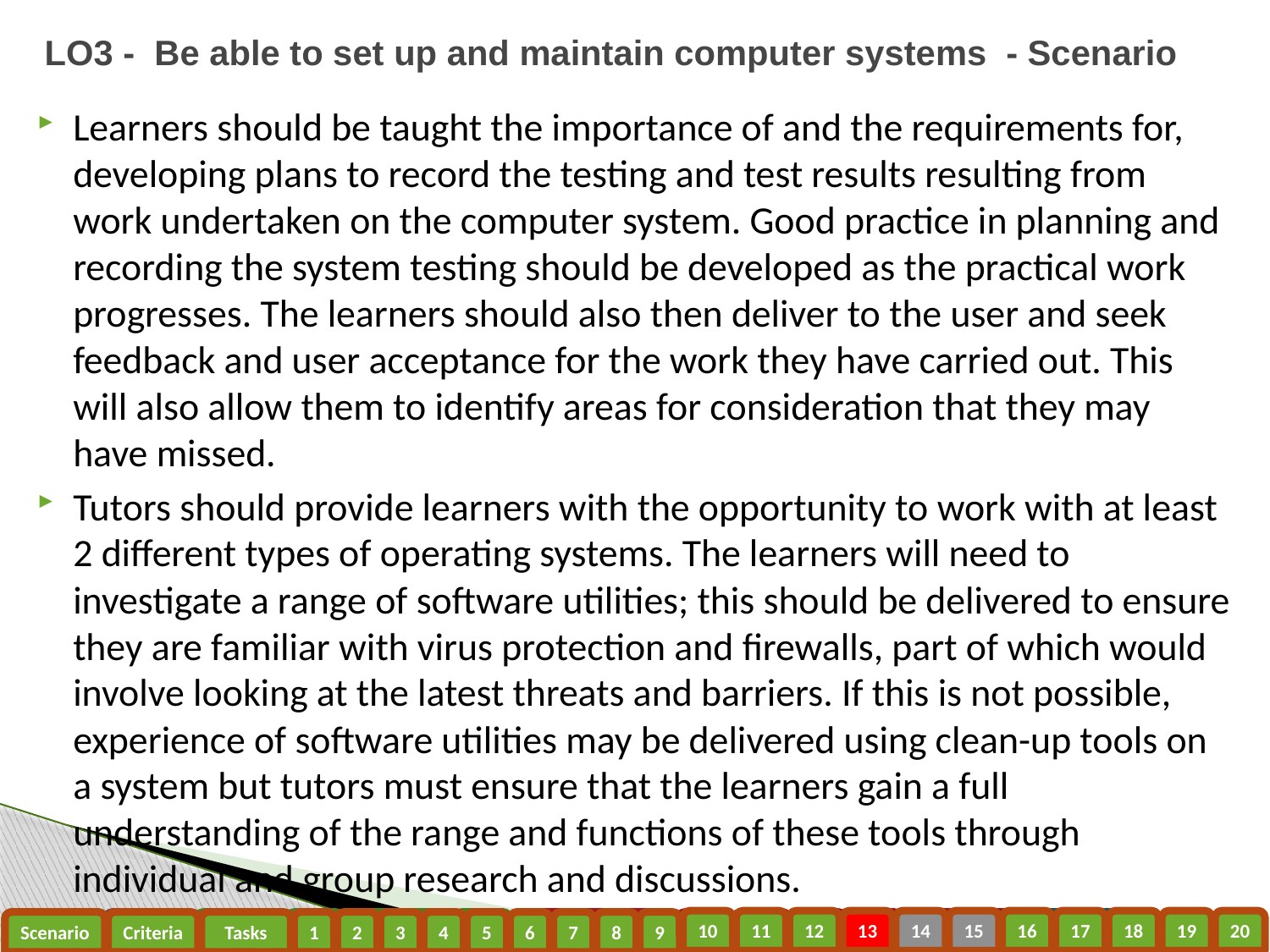

# LO3 -  Be able to set up and maintain computer systems  - Scenario
Learners should be taught the importance of and the requirements for, developing plans to record the testing and test results resulting from work undertaken on the computer system. Good practice in planning and recording the system testing should be developed as the practical work progresses. The learners should also then deliver to the user and seek feedback and user acceptance for the work they have carried out. This will also allow them to identify areas for consideration that they may have missed.
Tutors should provide learners with the opportunity to work with at least 2 different types of operating systems. The learners will need to investigate a range of software utilities; this should be delivered to ensure they are familiar with virus protection and firewalls, part of which would involve looking at the latest threats and barriers. If this is not possible, experience of software utilities may be delivered using clean-up tools on a system but tutors must ensure that the learners gain a full understanding of the range and functions of these tools through individual and group research and discussions.